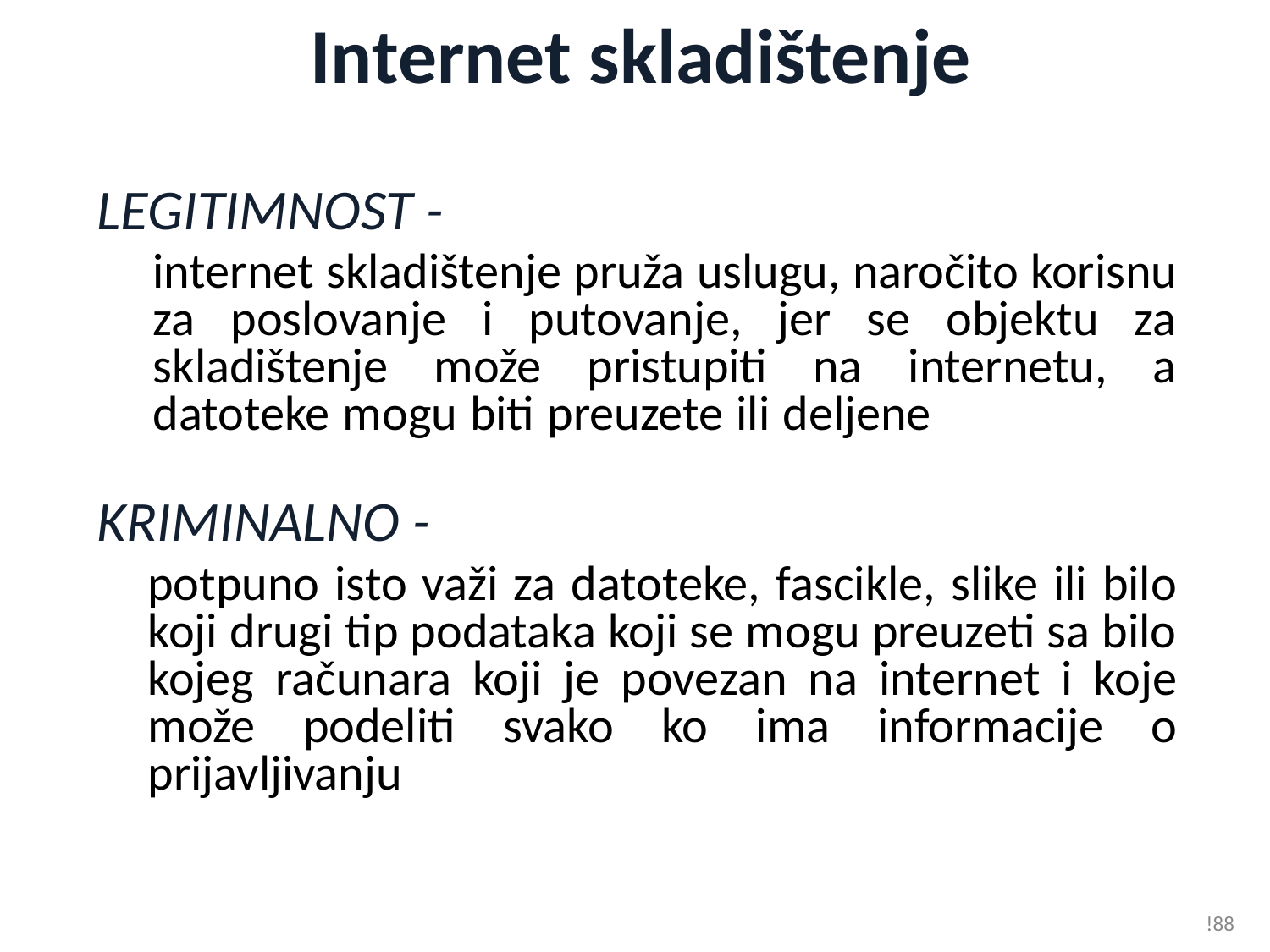

# Internet skladištenje
LEGITIMNOST -
internet skladištenje pruža uslugu, naročito korisnu za poslovanje i putovanje, jer se objektu za skladištenje može pristupiti na internetu, a datoteke mogu biti preuzete ili deljene
KRIMINALNO -
potpuno isto važi za datoteke, fascikle, slike ili bilo koji drugi tip podataka koji se mogu preuzeti sa bilo kojeg računara koji je povezan na internet i koje može podeliti svako ko ima informacije o prijavljivanju
!88